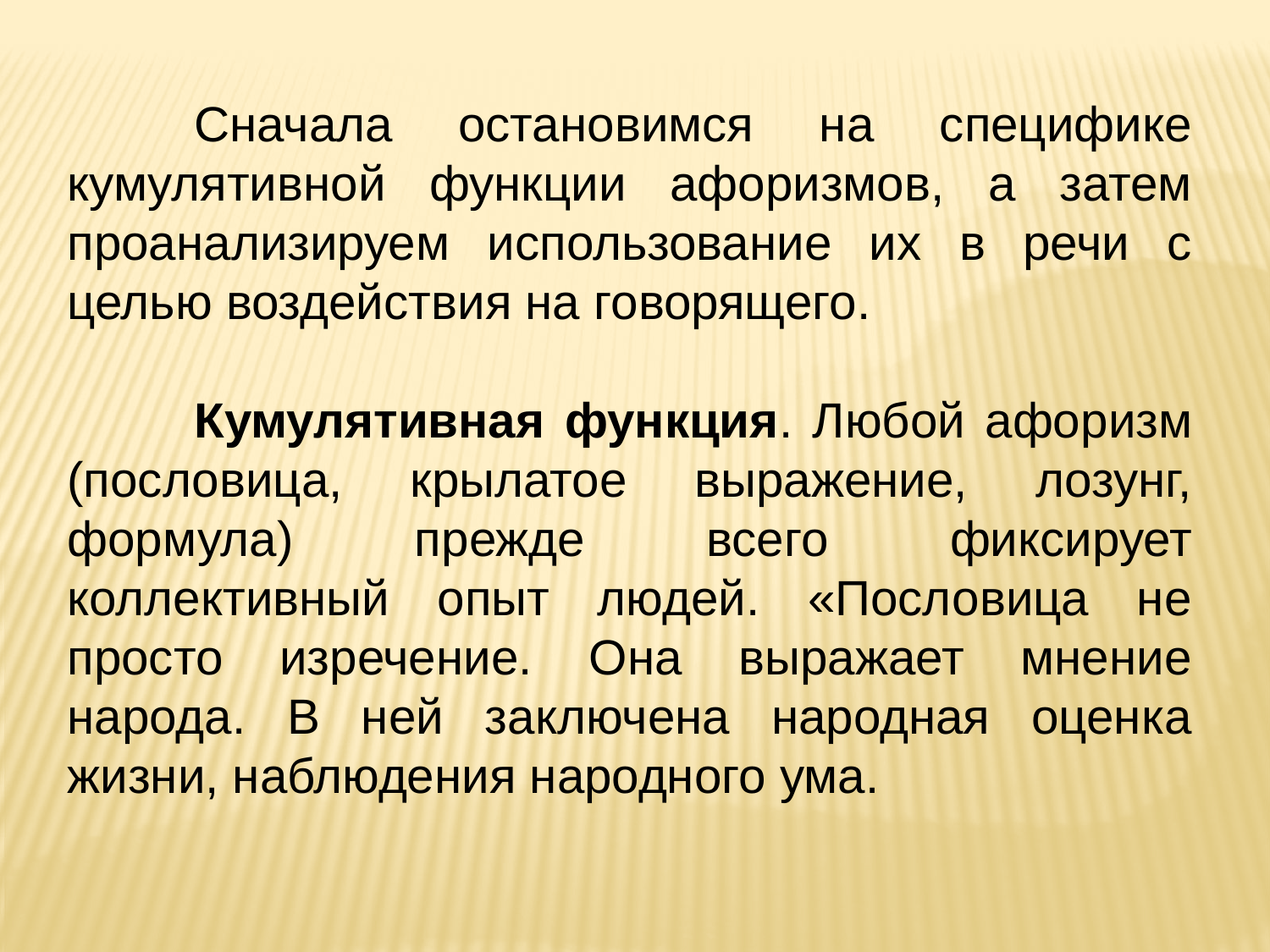

Сначала остановимся на специфике кумулятивной функции афоризмов, а затем проанализируем использование их в речи с целью воздействия на говорящего.

	Кумулятивная функция. Любой афоризм (пословица, крылатое выражение, лозунг, формула) прежде всего фиксирует коллективный опыт людей. «Пословица не просто изречение. Она выражает мнение народа. В ней заключена народная оценка жизни, наблюдения народного ума.